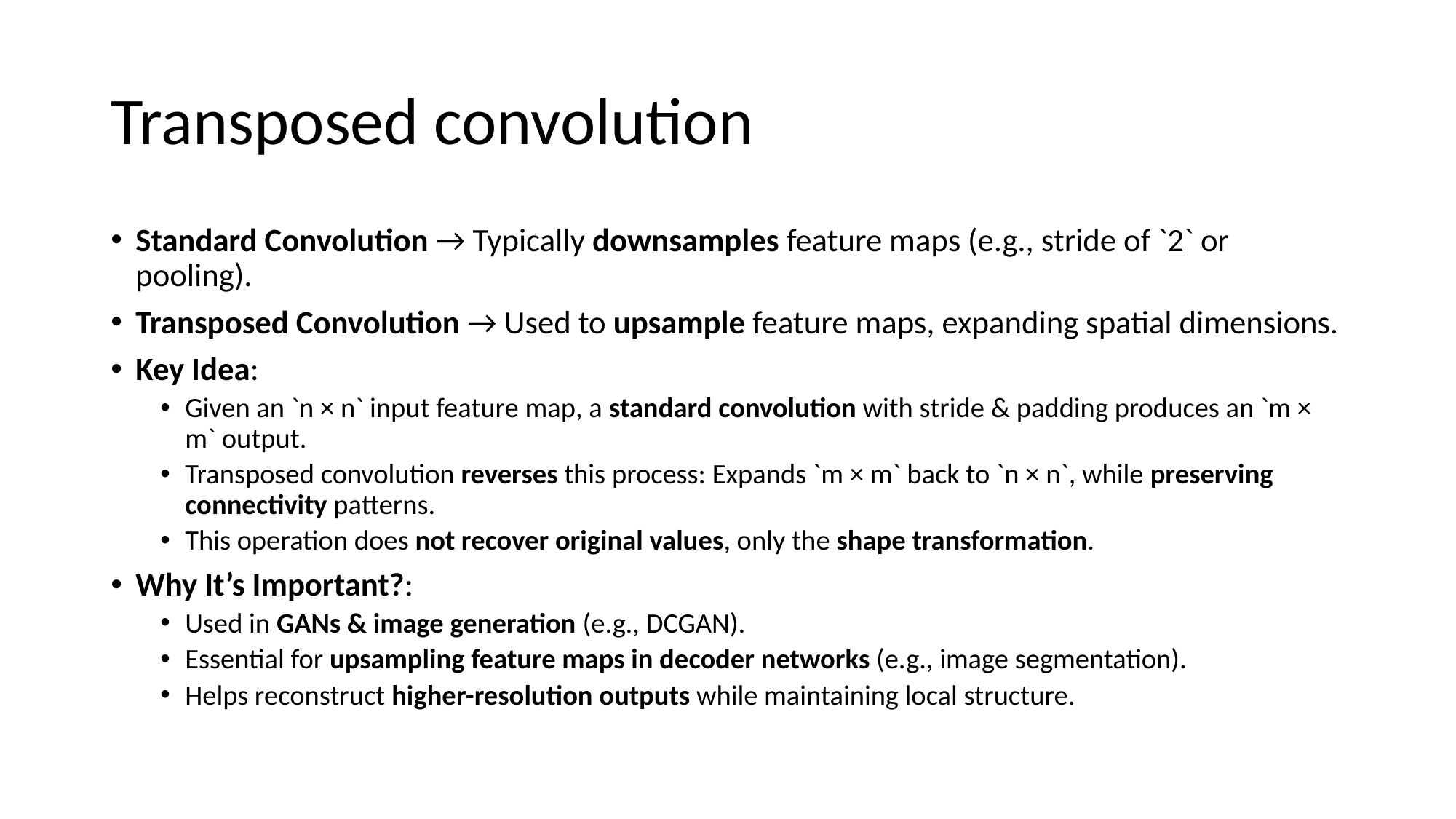

# Transposed convolution
Standard Convolution → Typically downsamples feature maps (e.g., stride of `2` or pooling).
Transposed Convolution → Used to upsample feature maps, expanding spatial dimensions.
Key Idea:
Given an `n × n` input feature map, a standard convolution with stride & padding produces an `m × m` output.
Transposed convolution reverses this process: Expands `m × m` back to `n × n`, while preserving connectivity patterns.
This operation does not recover original values, only the shape transformation.
Why It’s Important?:
Used in GANs & image generation (e.g., DCGAN).
Essential for upsampling feature maps in decoder networks (e.g., image segmentation).
Helps reconstruct higher-resolution outputs while maintaining local structure.